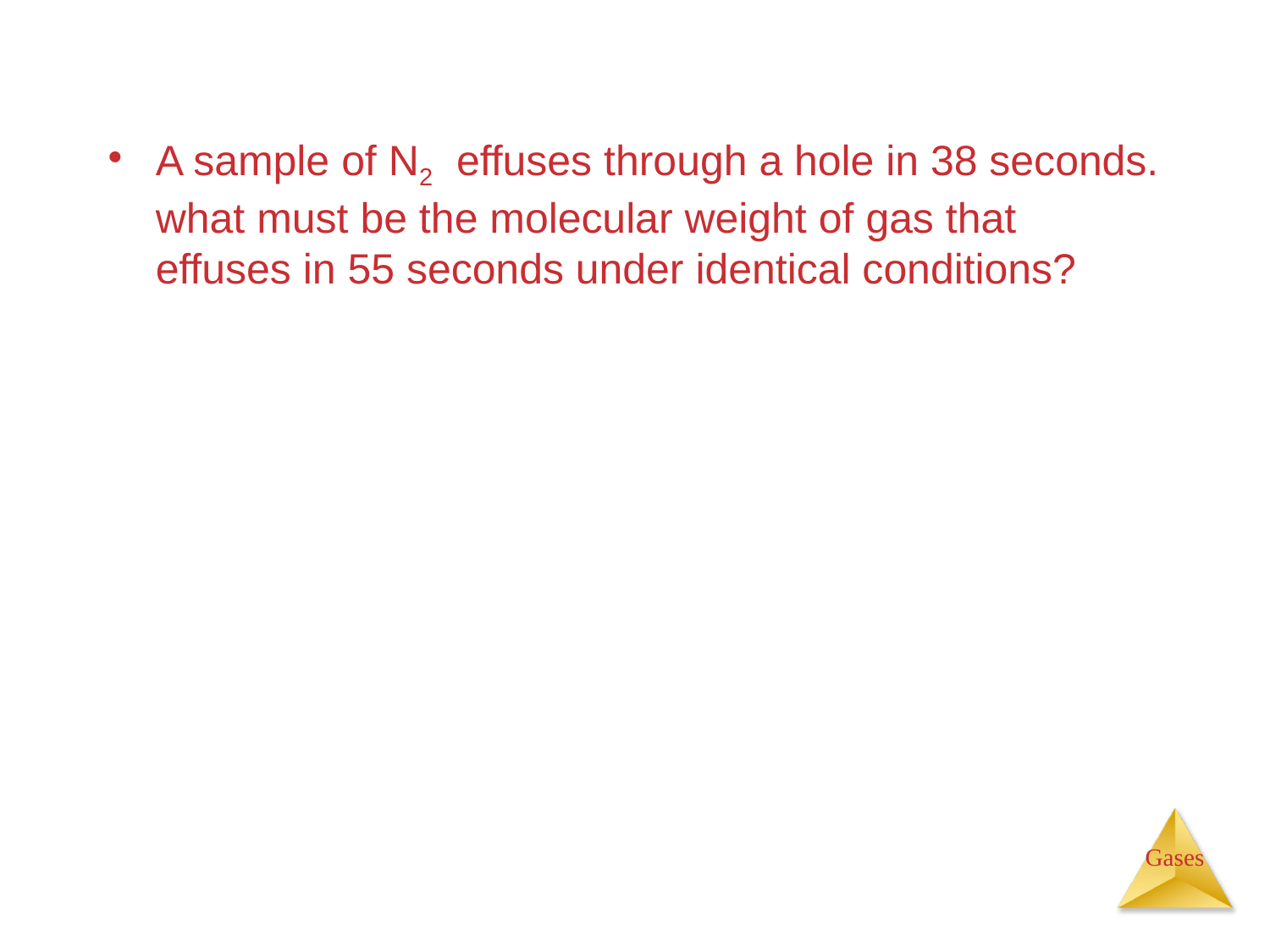

#
A sample of N2  effuses through a hole in 38 seconds. what must be the molecular weight of gas that effuses in 55 seconds under identical conditions?